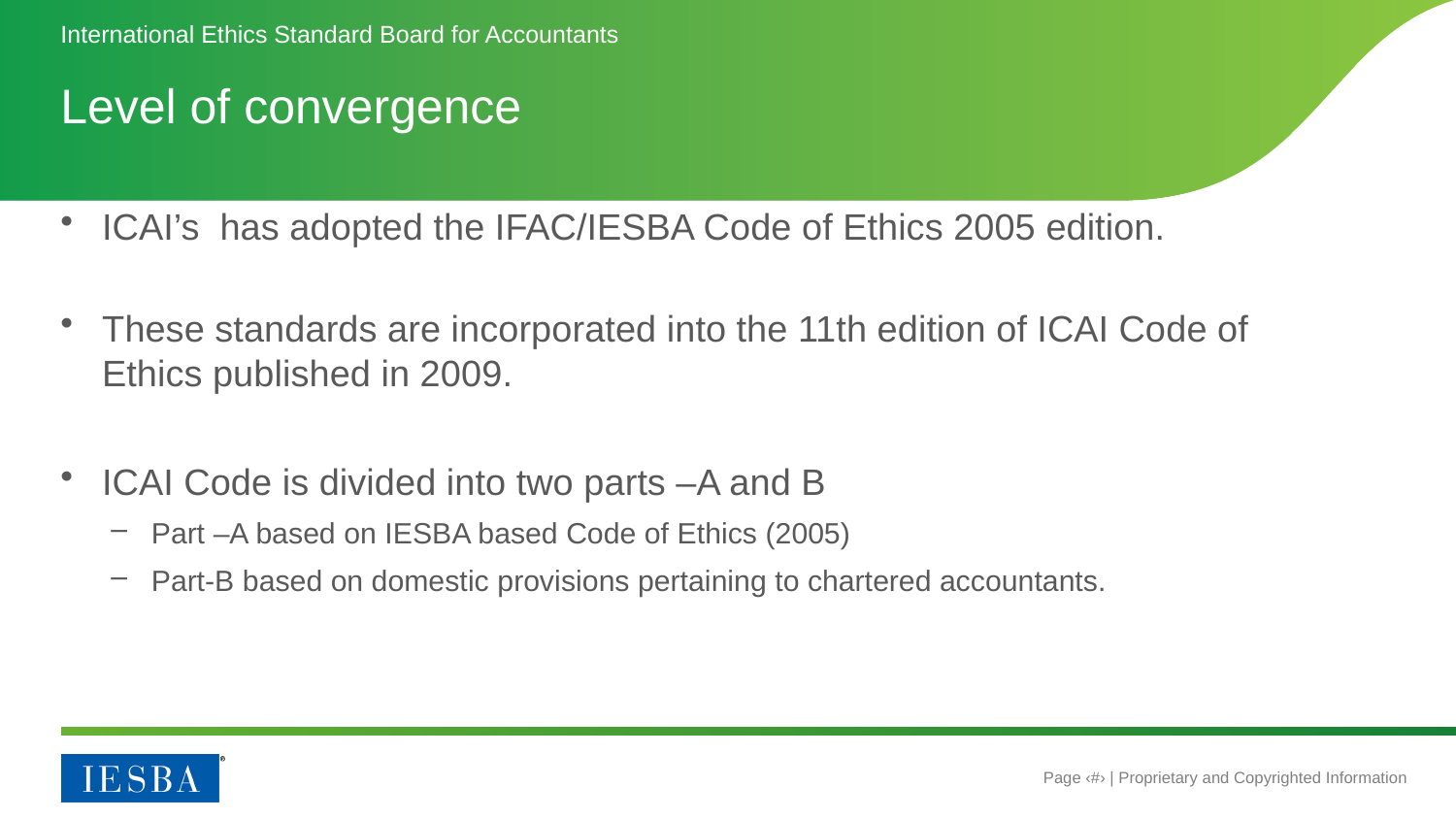

International Ethics Standard Board for Accountants
# Level of convergence
ICAI’s  has adopted the IFAC/IESBA Code of Ethics 2005 edition.

These standards are incorporated into the 11th edition of ICAI Code of Ethics published in 2009.

ICAI Code is divided into two parts –A and B
Part –A based on IESBA based Code of Ethics (2005)
Part-B based on domestic provisions pertaining to chartered accountants.